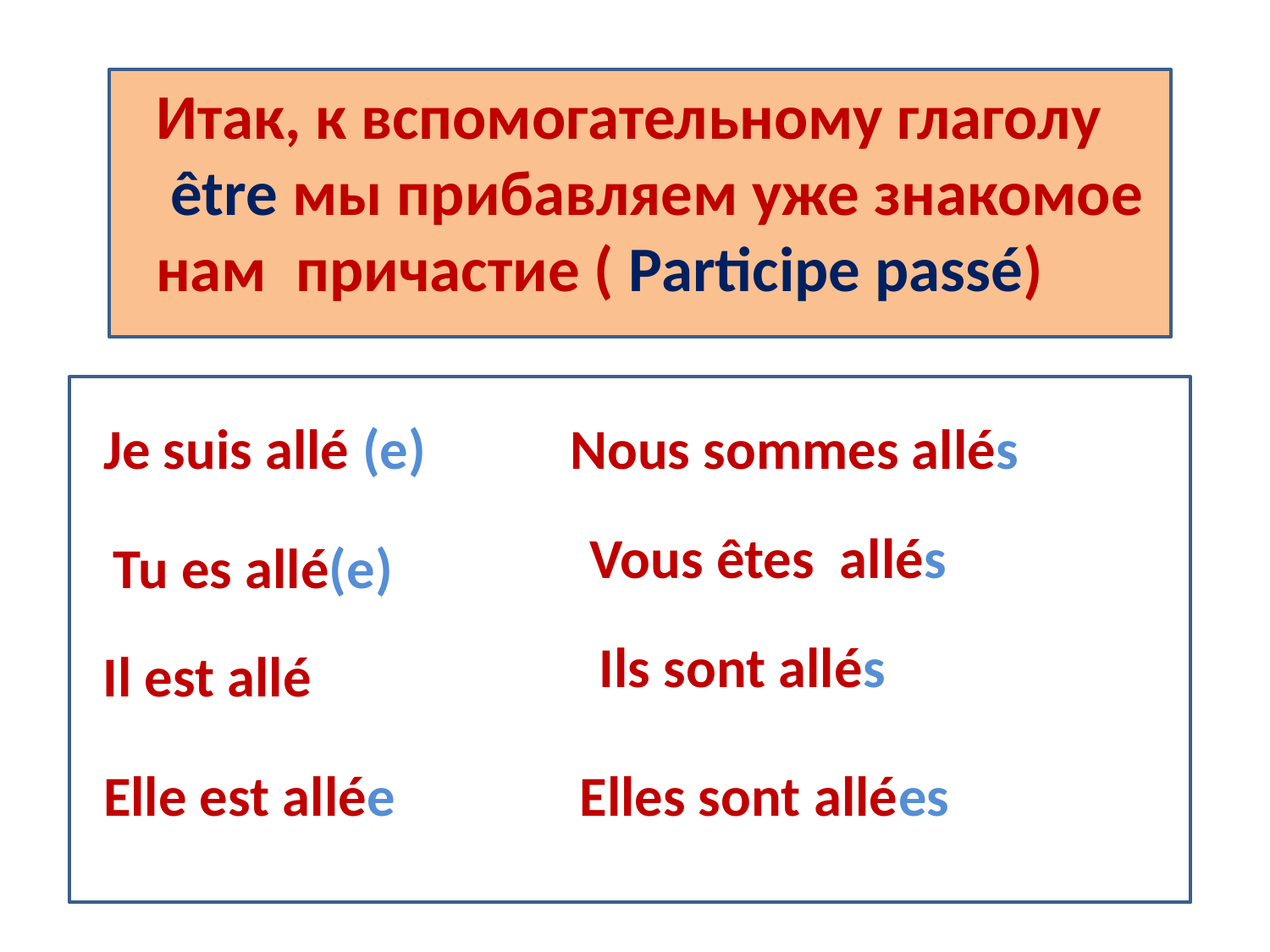

Итак, к вспомогательному глаголу
 être мы прибавляем уже знакомое
нам  причастие ( Participe passé)

Je suis allé (e)
Nous sommes allés
Vous êtes  allés
Tu es allé(e)
Ils sont allés
Il est allé
Elle est allée
Elles sont allées